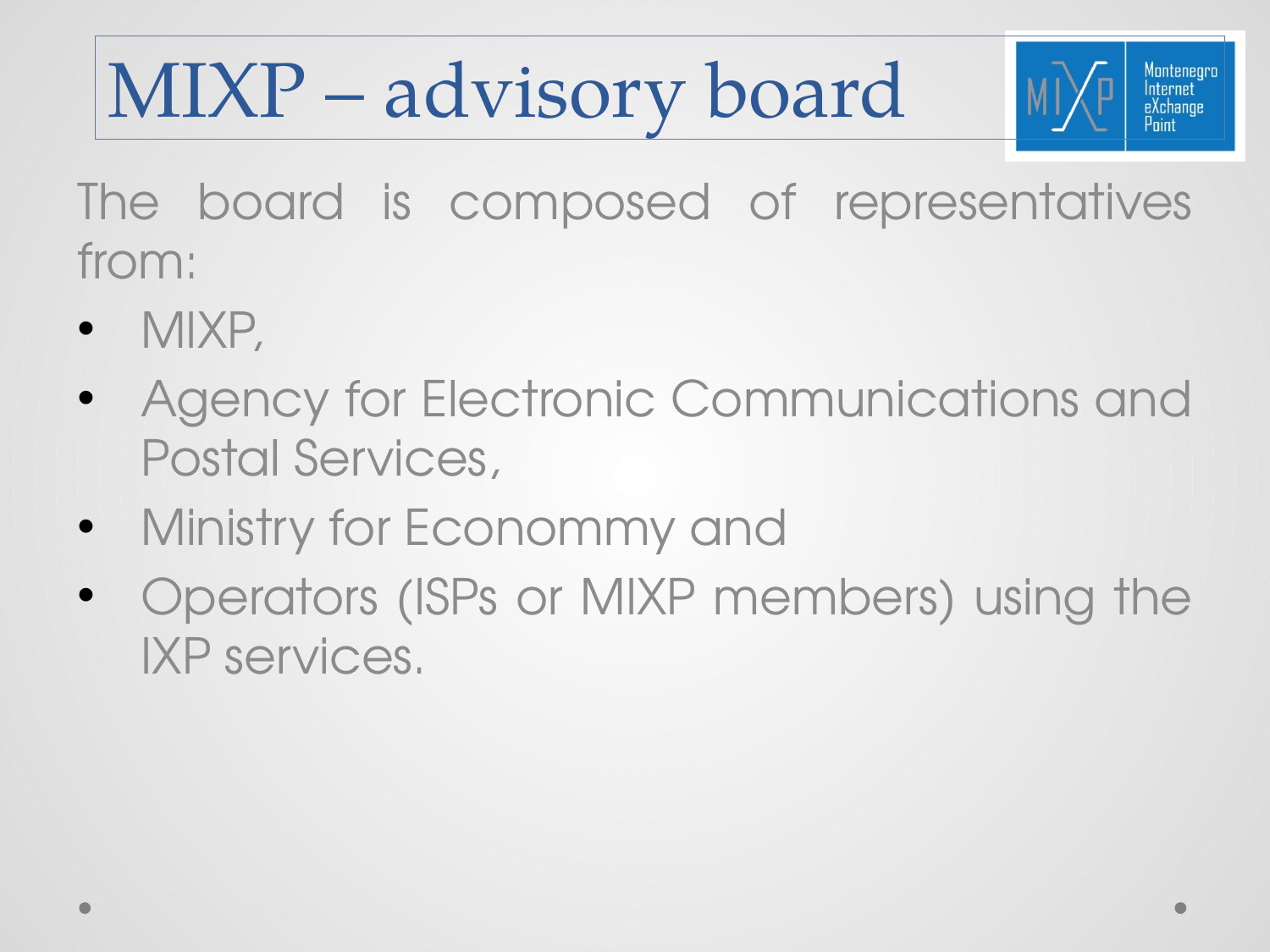

# MIXP – advisory board
The board is composed of representatives from:
MIXP,
Agency for Electronic Communications and Postal Services,
Ministry for Econommy and
Operators (ISPs or MIXP members) using the IXP services.